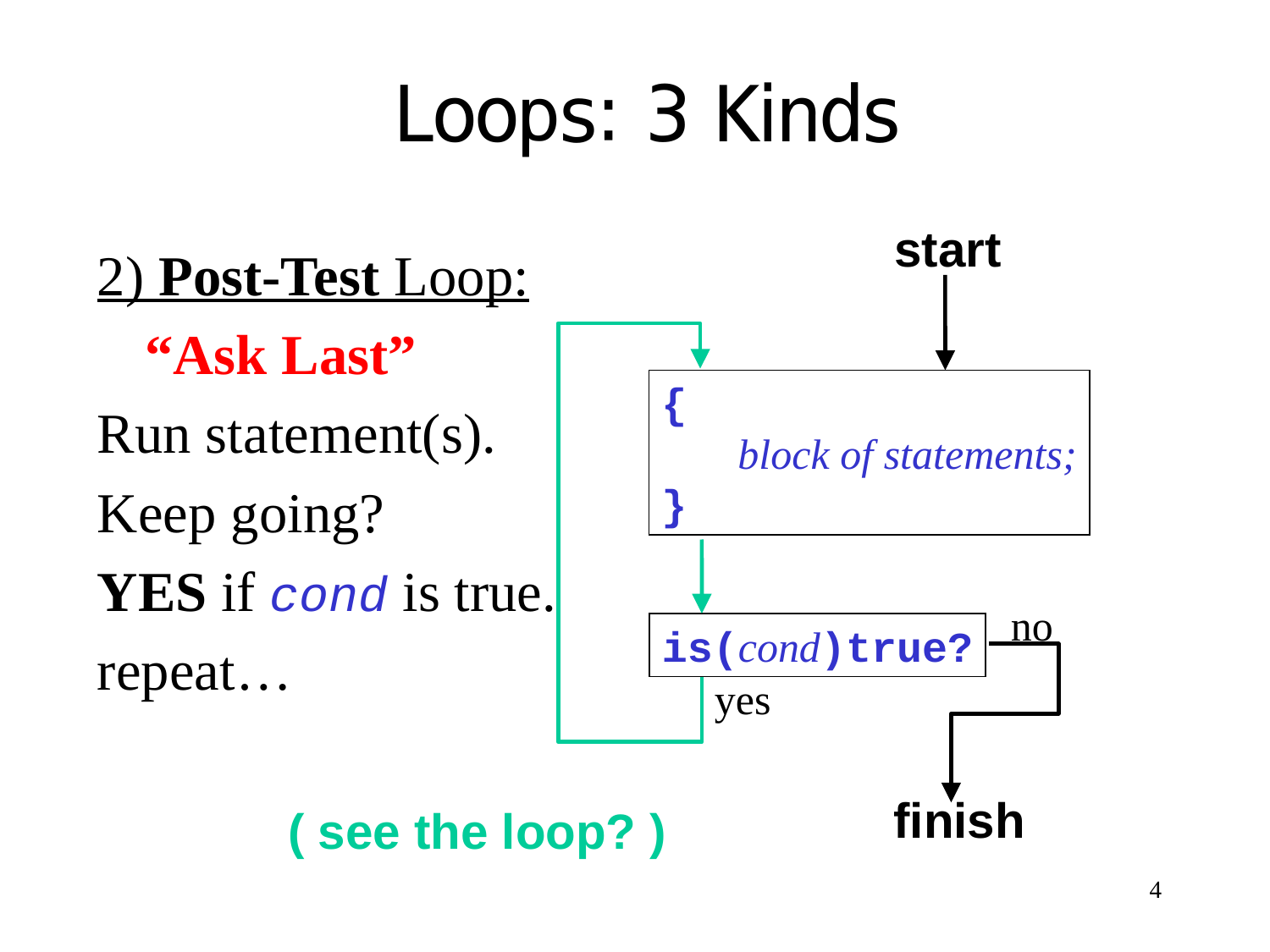

# Loops: 3 Kinds
start
2) Post-Test Loop:
	“Ask Last”
Run statement(s).
Keep going?
YES if cond is true.
repeat…

{
   block of statements;
}

no
is(cond)true?

yes
finish
( see the loop? )
4